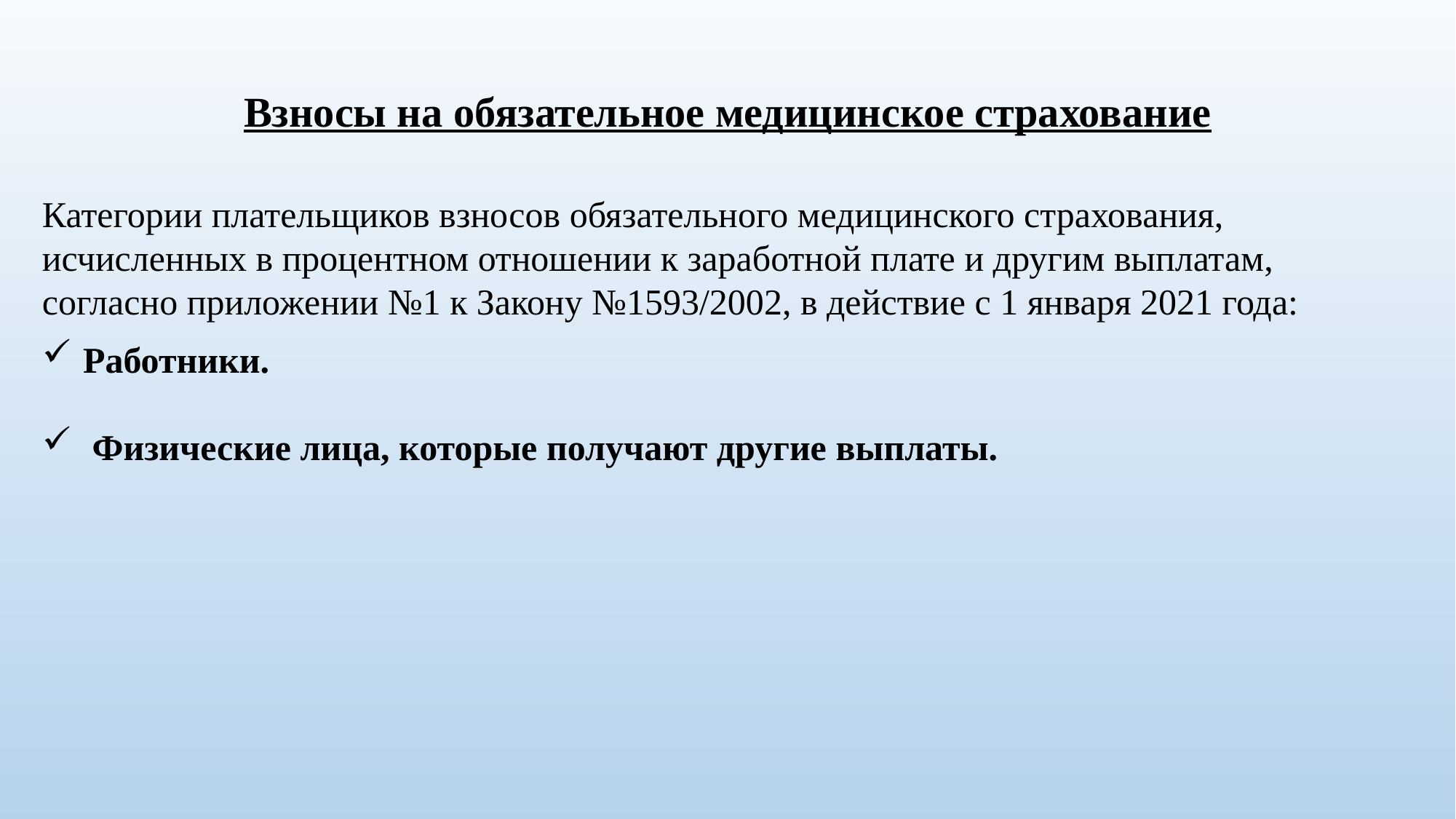

# Взносы на обязательное медицинское страхование
Категории плательщиков взносов обязательного медицинского страхования, исчисленных в процентном отношении к заработной плате и другим выплатам, согласно приложении №1 к Закону №1593/2002, в действие с 1 января 2021 года:

Работники.

 Физические лица, которые получают другие выплаты.